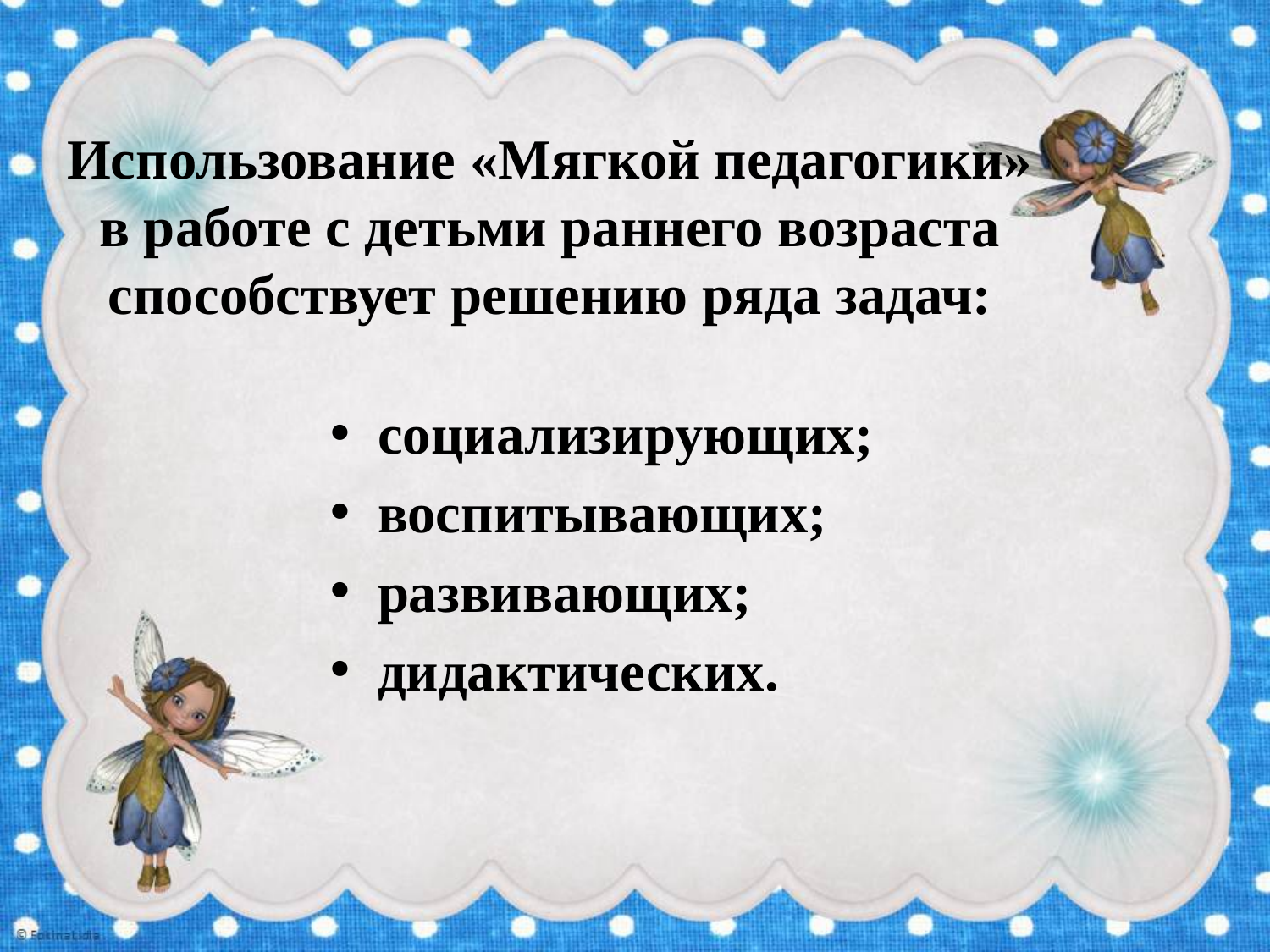

# Использование «Мягкой педагогики» в работе с детьми раннего возраста способствует решению ряда задач:
социализирующих;
воспитывающих;
развивающих;
дидактических.